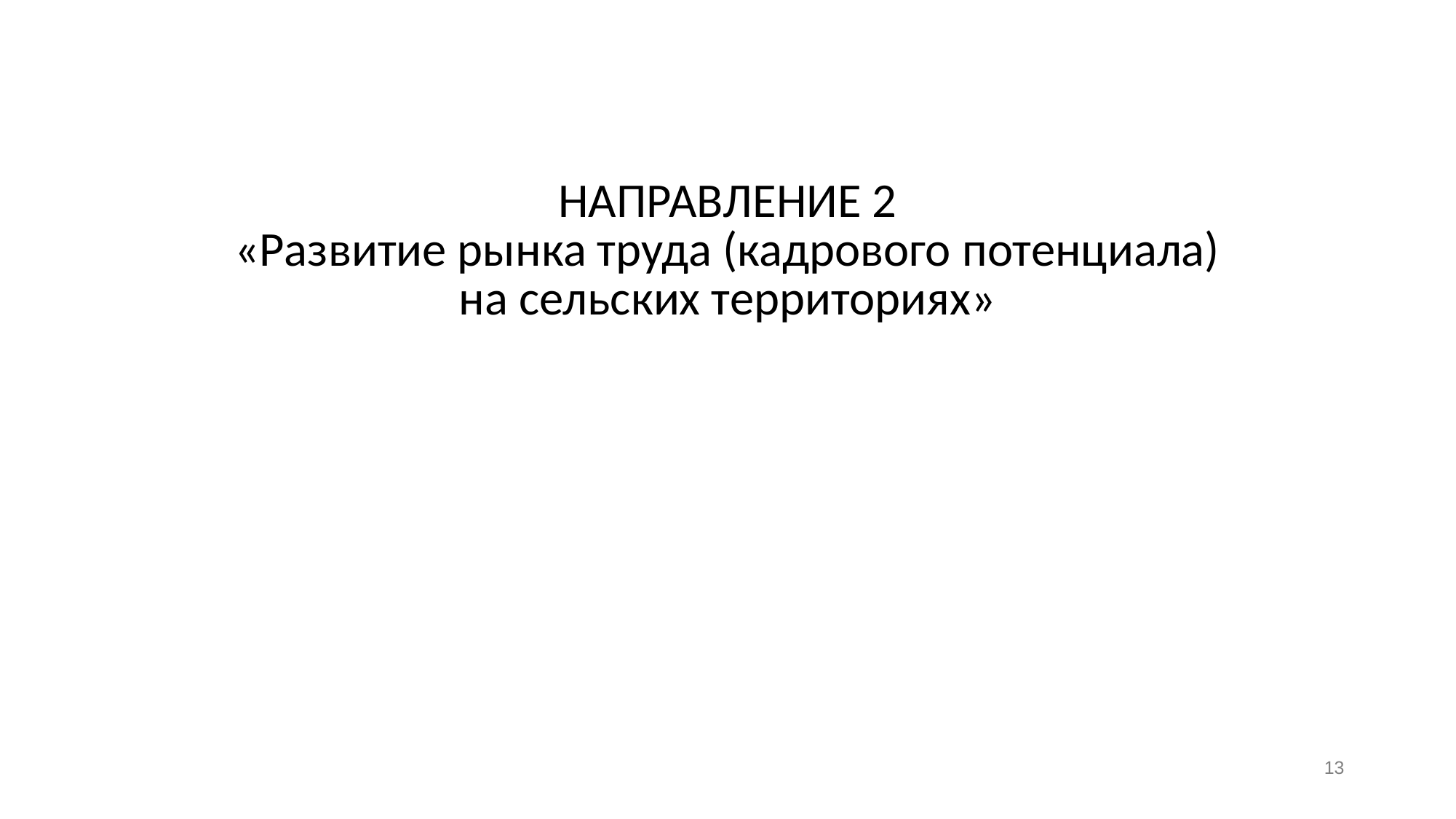

# НАПРАВЛЕНИЕ 2 «Развитие рынка труда (кадрового потенциала) на сельских территориях»
13